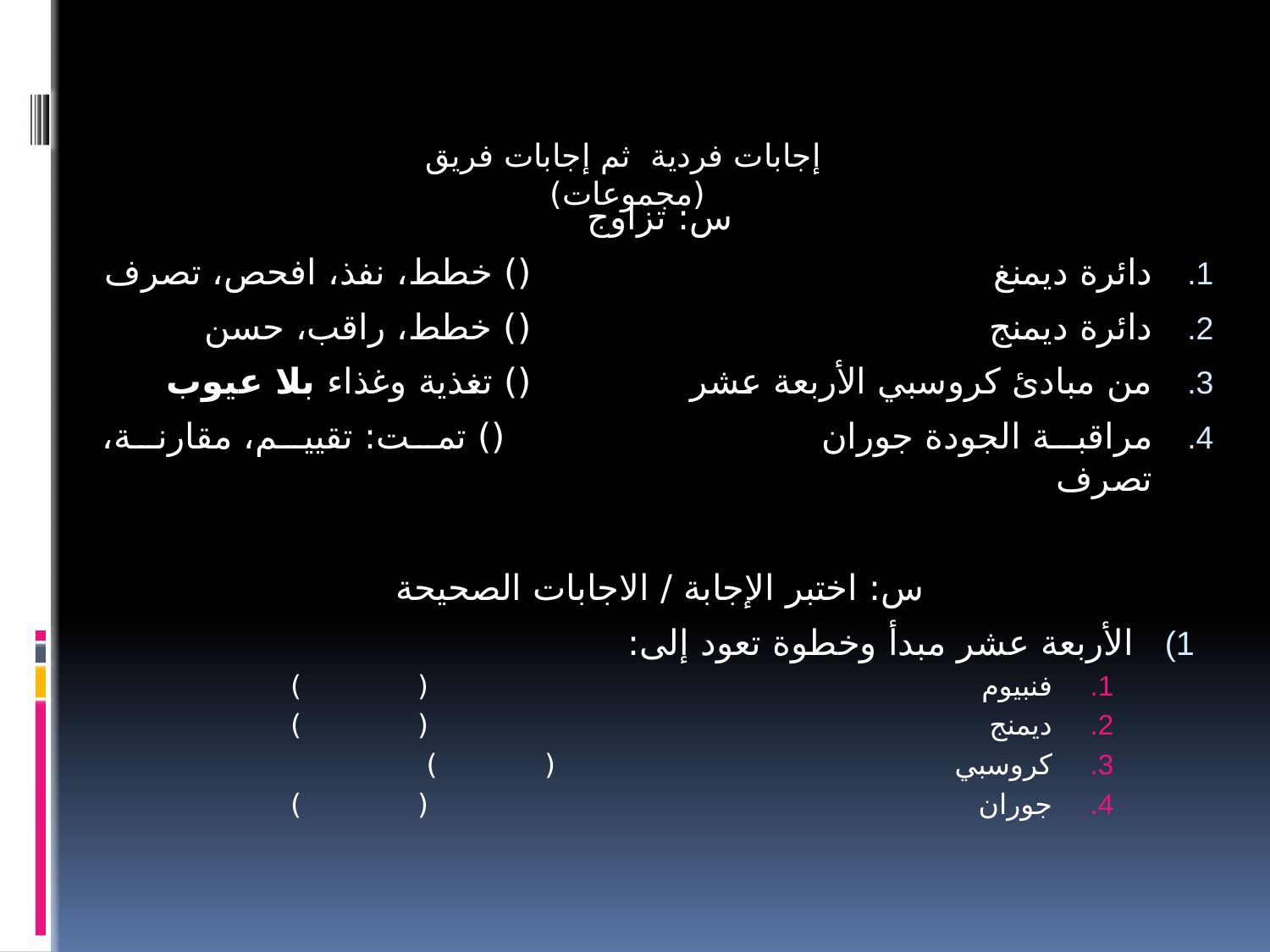

إجابات فردية  ثم إجابات فريق (مجموعات)
س: تزاوج
دائرة ديمنغ  				(	) خطط، نفذ، افحص، تصرف
دائرة ديمنج 				(	) خطط، راقب، حسن
من مبادئ كروسبي الأربعة عشر 		(	) تغذية وغذاء بلا عيوب
مراقبة الجودة جوران			(	) تمت: تقييم، مقارنة، تصرف

س: اختبر الإجابة / الاجابات الصحيحة
الأربعة عشر مبدأ وخطوة تعود إلى:
فنبيوم 					(	)
ديمنج  					(	)
كروسبي  				(	)
جوران  					(	)